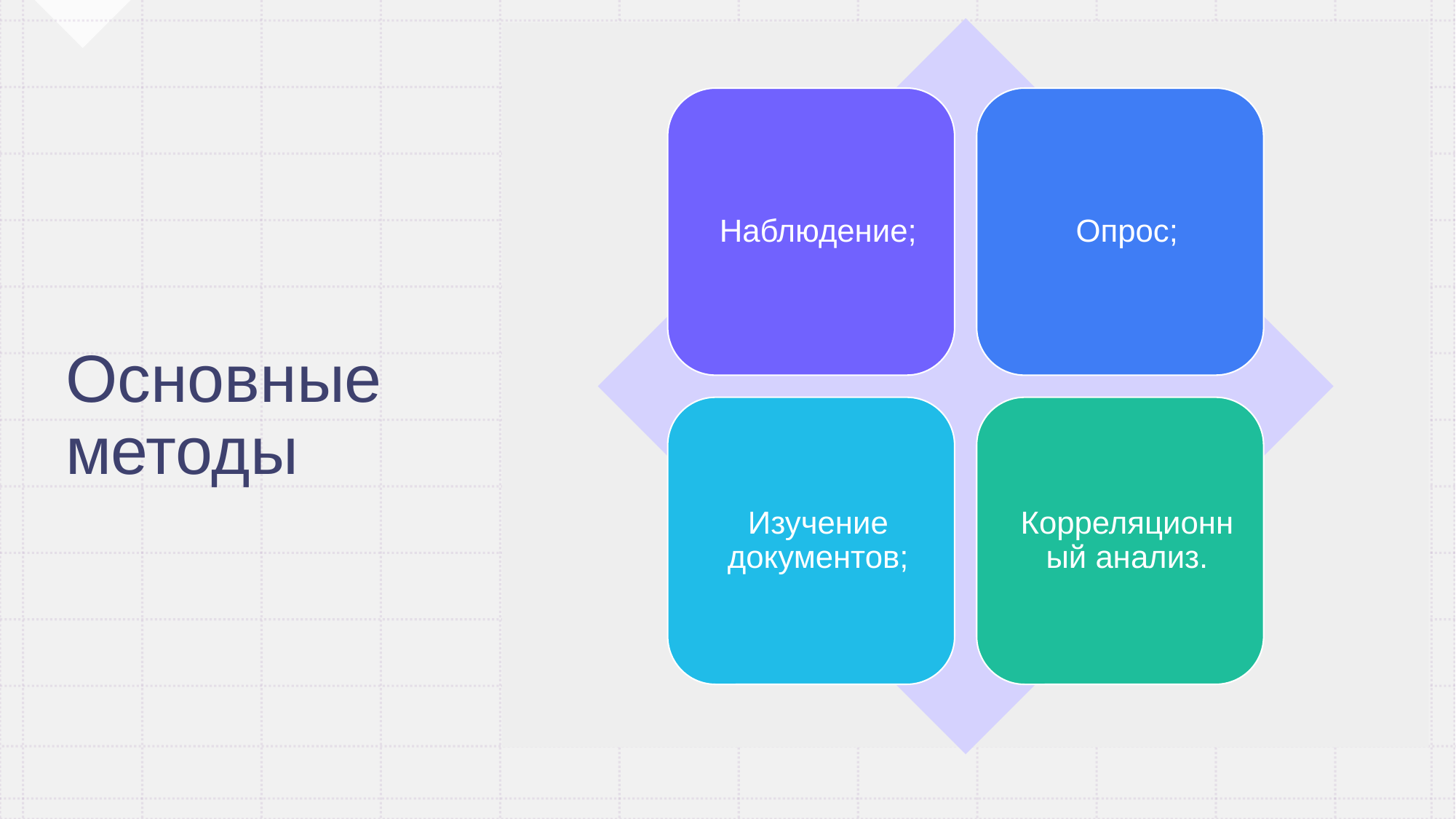

Наблюдение;
Опрос;
Изучение документов;
Корреляционный анализ.

# Основные методы